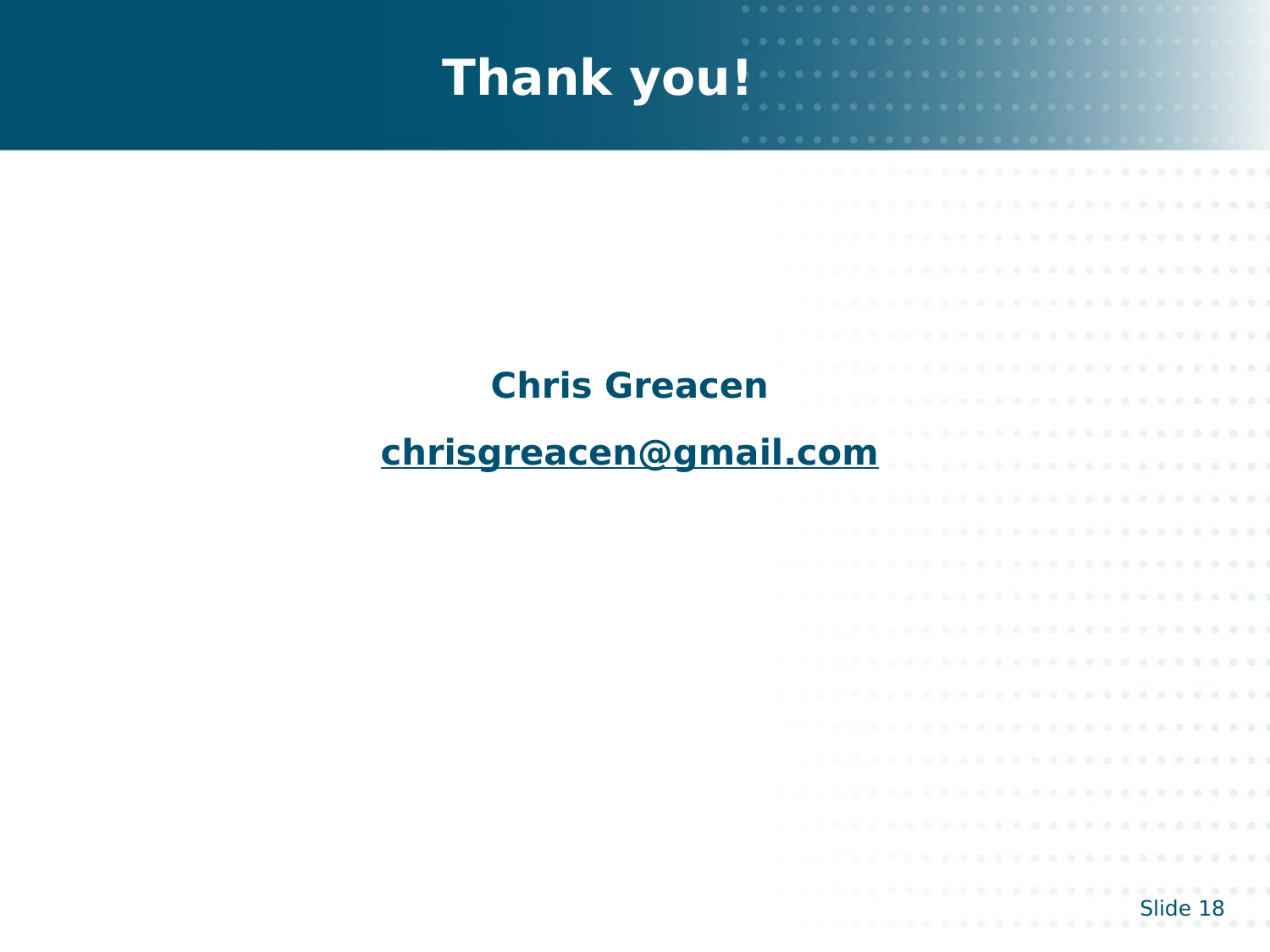

# Thank you!

Chris Greacen
chrisgreacen@gmail.com

18